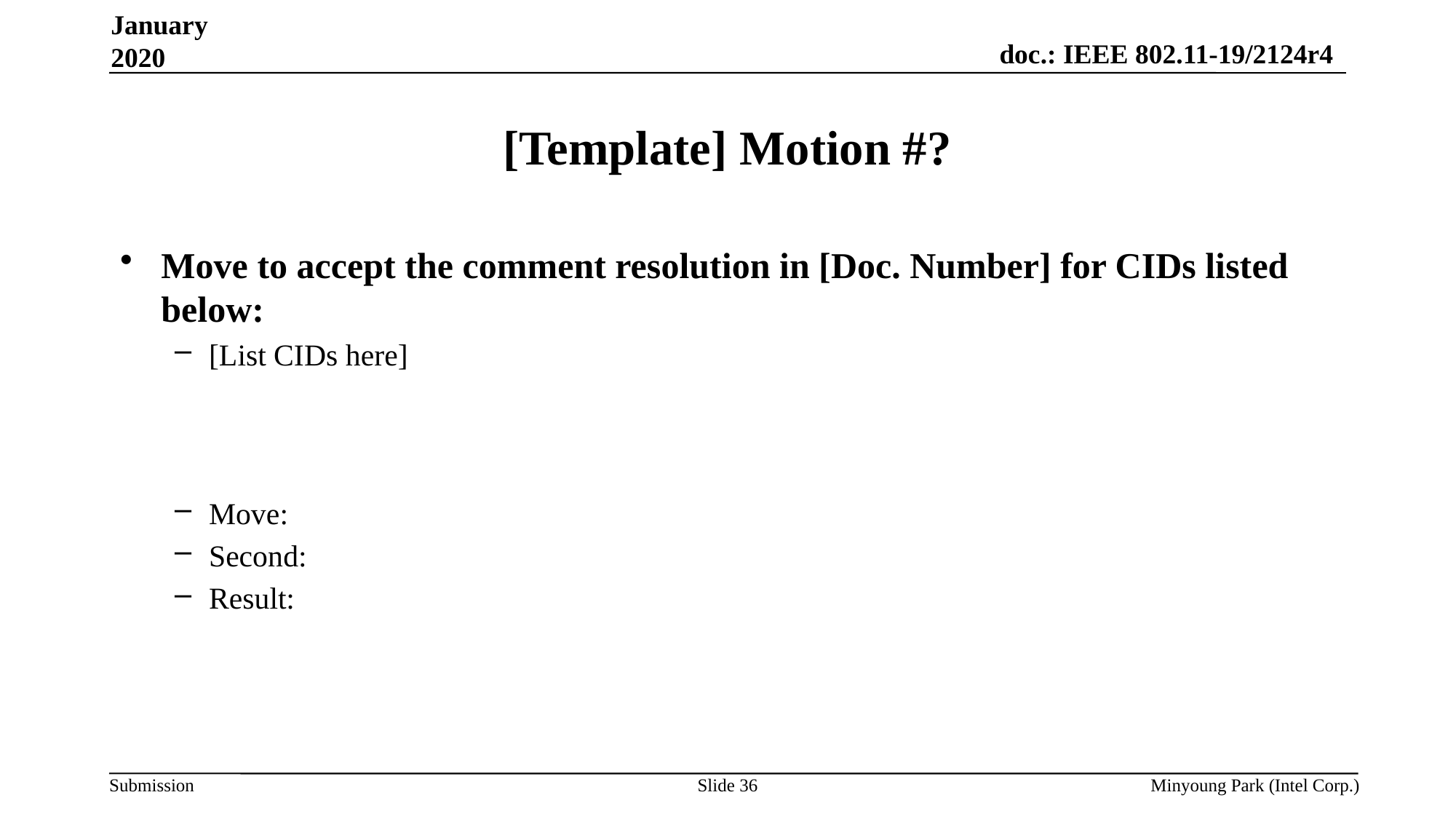

January 2020
# [Template] Motion #?
Move to accept the comment resolution in [Doc. Number] for CIDs listed below:
[List CIDs here]

Move:
Second:
Result:
Slide 36
Minyoung Park (Intel Corp.)